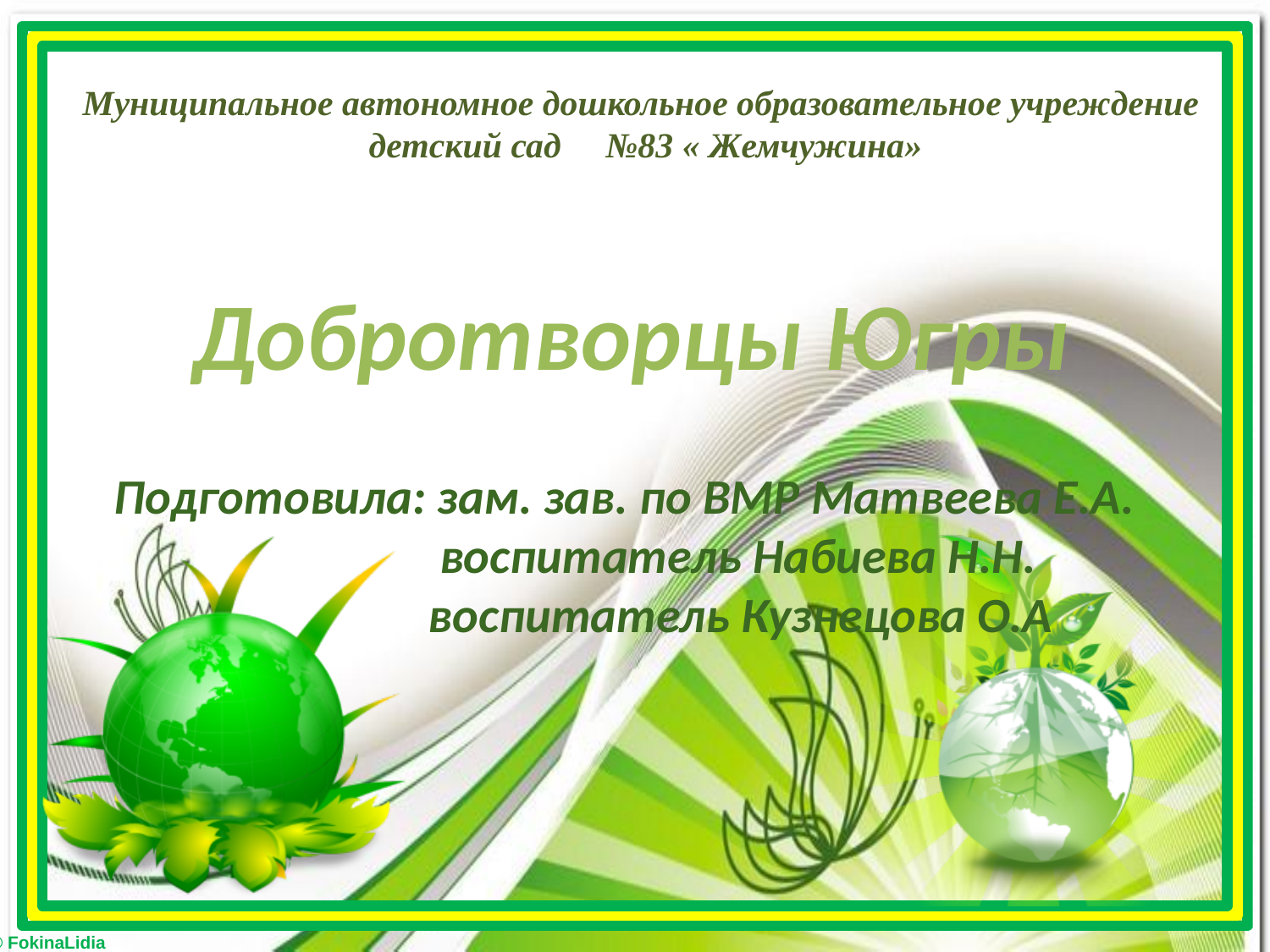

Муниципальное автономное дошкольное образовательное учреждение
детский сад     №83 « Жемчужина»
Добротворцы Югры
Подготовила: зам. зав. по ВМР Матвеева Е.А.
                             воспитатель Набиева Н.Н.
                            воспитатель Кузнецова О.А